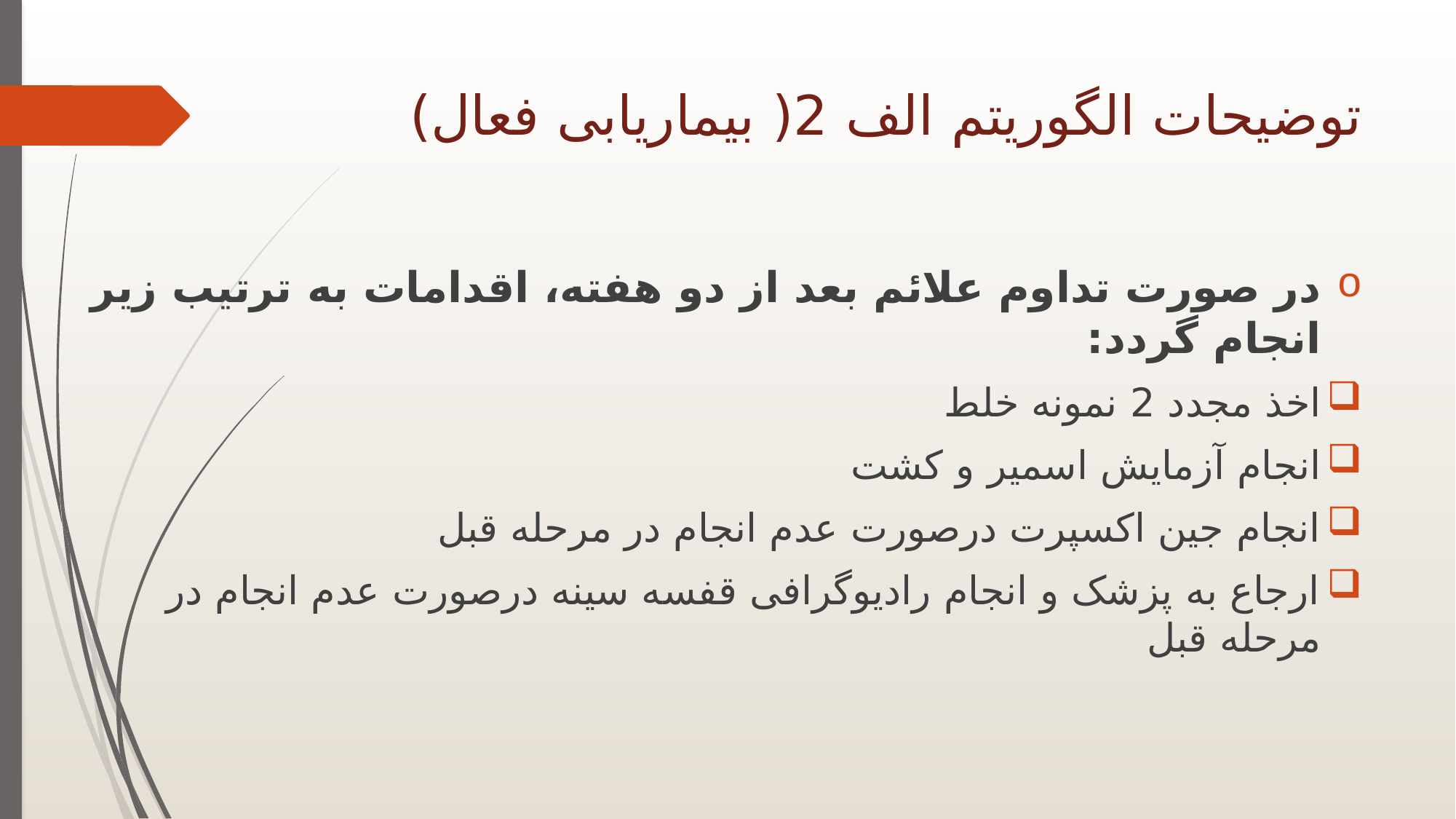

# توضیحات الگوریتم الف 2( بیماریابی فعال)
در صورت تداوم علائم بعد از دو هفته، اقدامات به ترتیب زیر انجام گردد:
اخذ مجدد 2 نمونه خلط
انجام آزمایش اسمیر و کشت
انجام جین اکسپرت درصورت عدم انجام در مرحله قبل
ارجاع به پزشک و انجام رادیوگرافی قفسه سینه درصورت عدم انجام در مرحله قبل